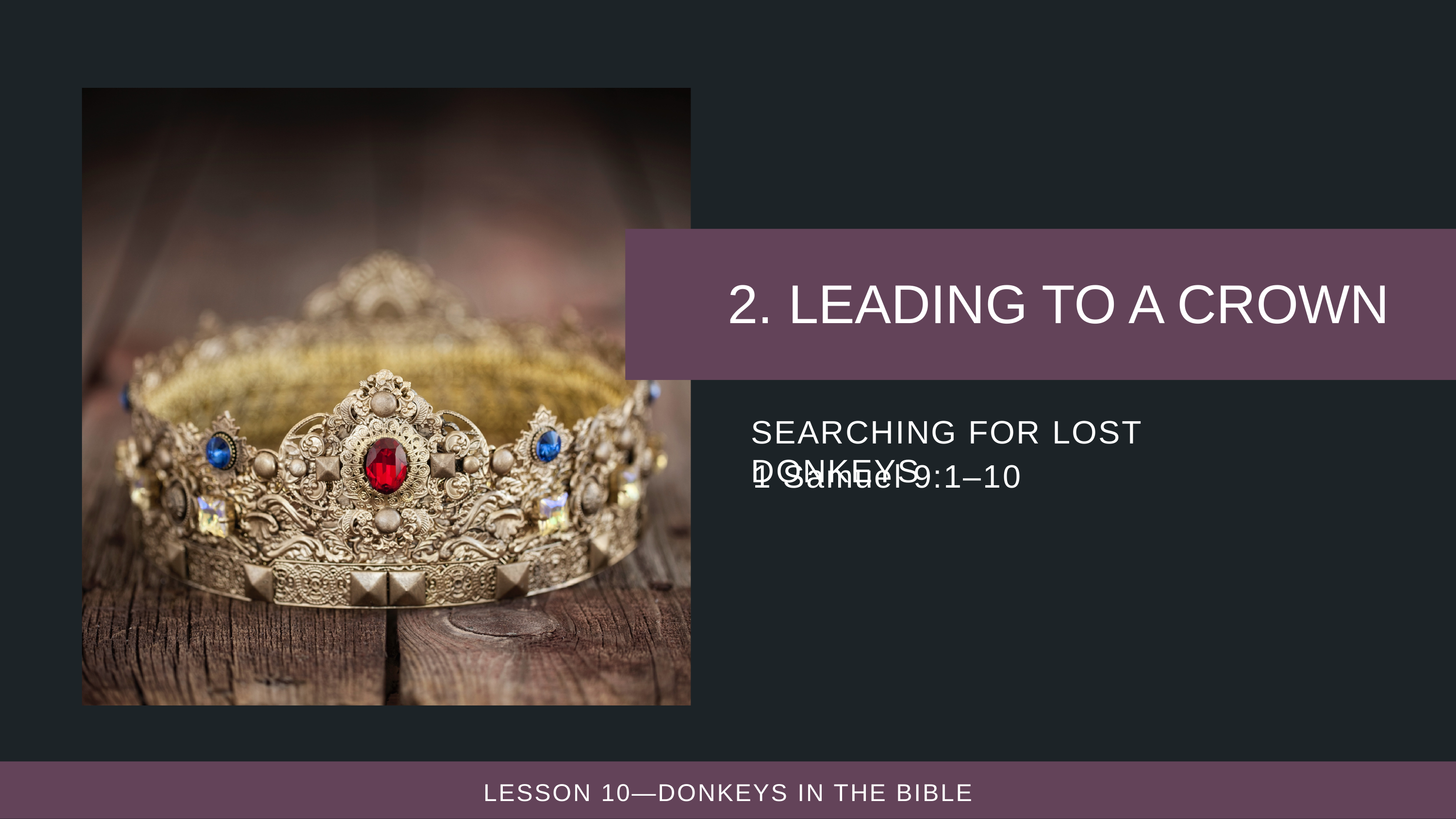

SEARCHING FOR LOST DONKEYS
1 Samuel 9:1–10